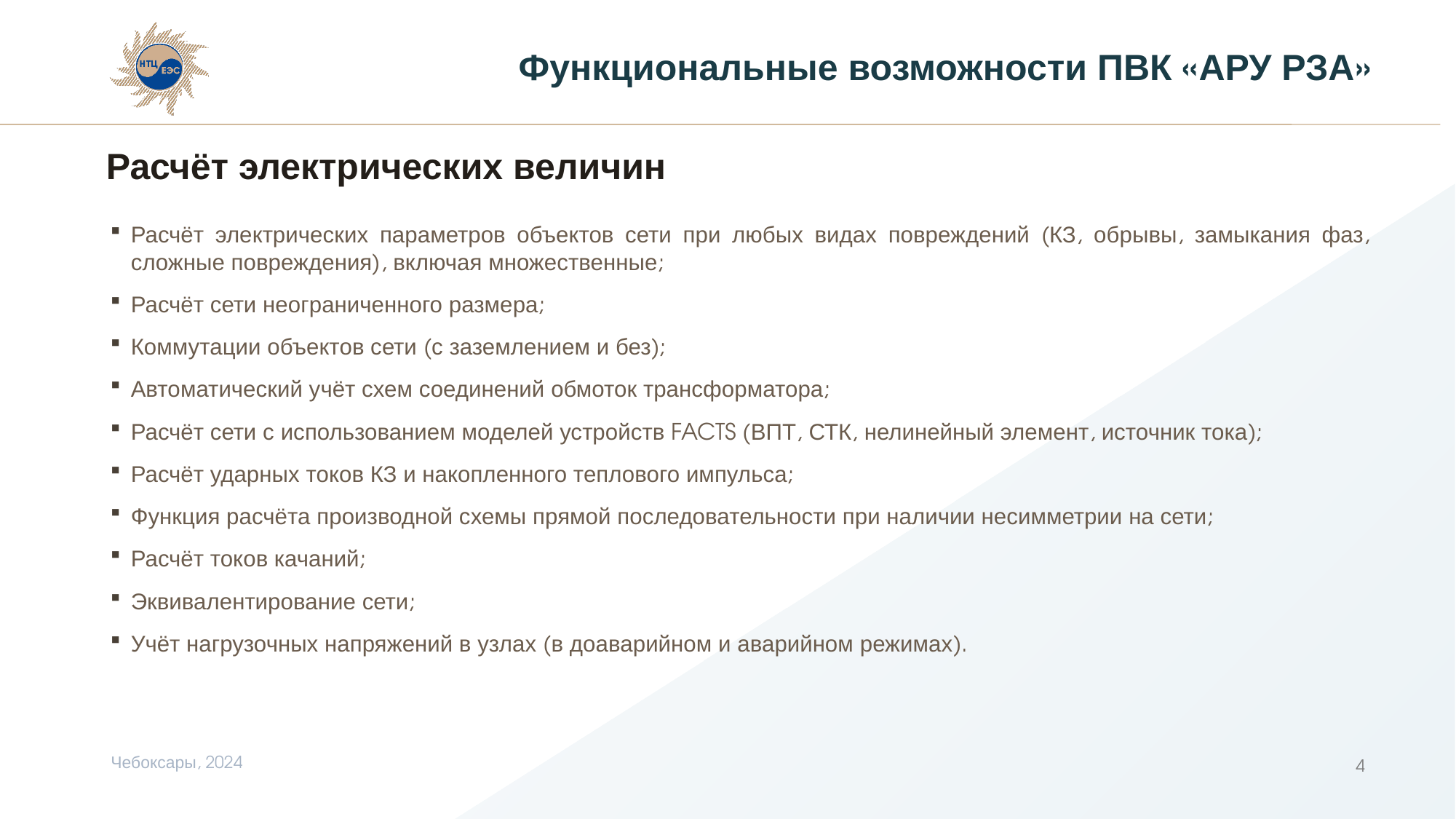

Функциональные возможности ПВК «АРУ РЗА»
# Расчёт электрических величин
Расчёт электрических параметров объектов сети при любых видах повреждений (КЗ, обрывы, замыкания фаз, сложные повреждения), включая множественные;
Расчёт сети неограниченного размера;
Коммутации объектов сети (с заземлением и без);
Автоматический учёт схем соединений обмоток трансформатора;
Расчёт сети с использованием моделей устройств FACTS (ВПТ, СТК, нелинейный элемент, источник тока);
Расчёт ударных токов КЗ и накопленного теплового импульса;
Функция расчёта производной схемы прямой последовательности при наличии несимметрии на сети;
Расчёт токов качаний;
Эквивалентирование сети;
Учёт нагрузочных напряжений в узлах (в доаварийном и аварийном режимах).
Чебоксары, 2024
4